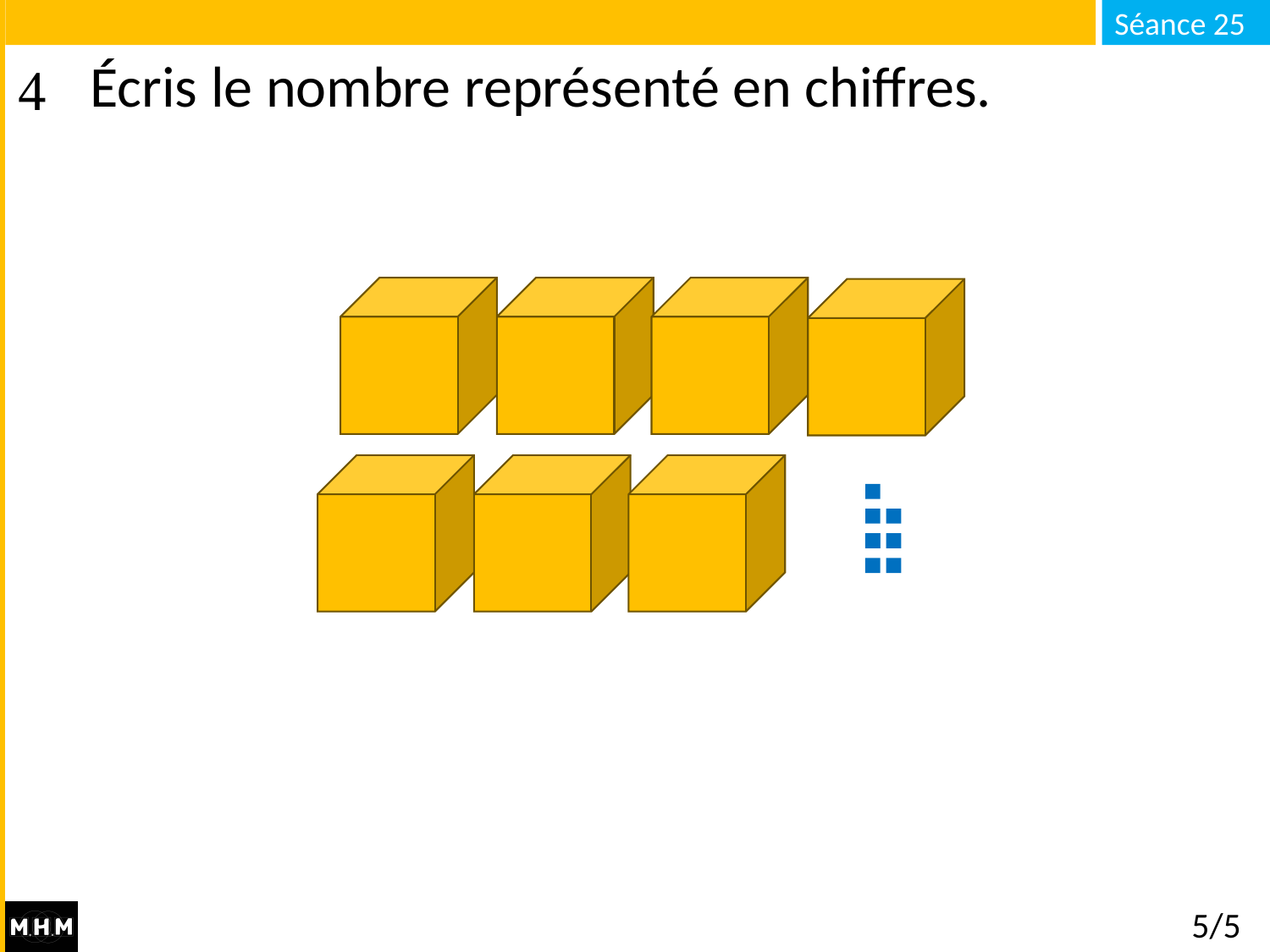

# Écris le nombre représenté en chiffres.

5/5